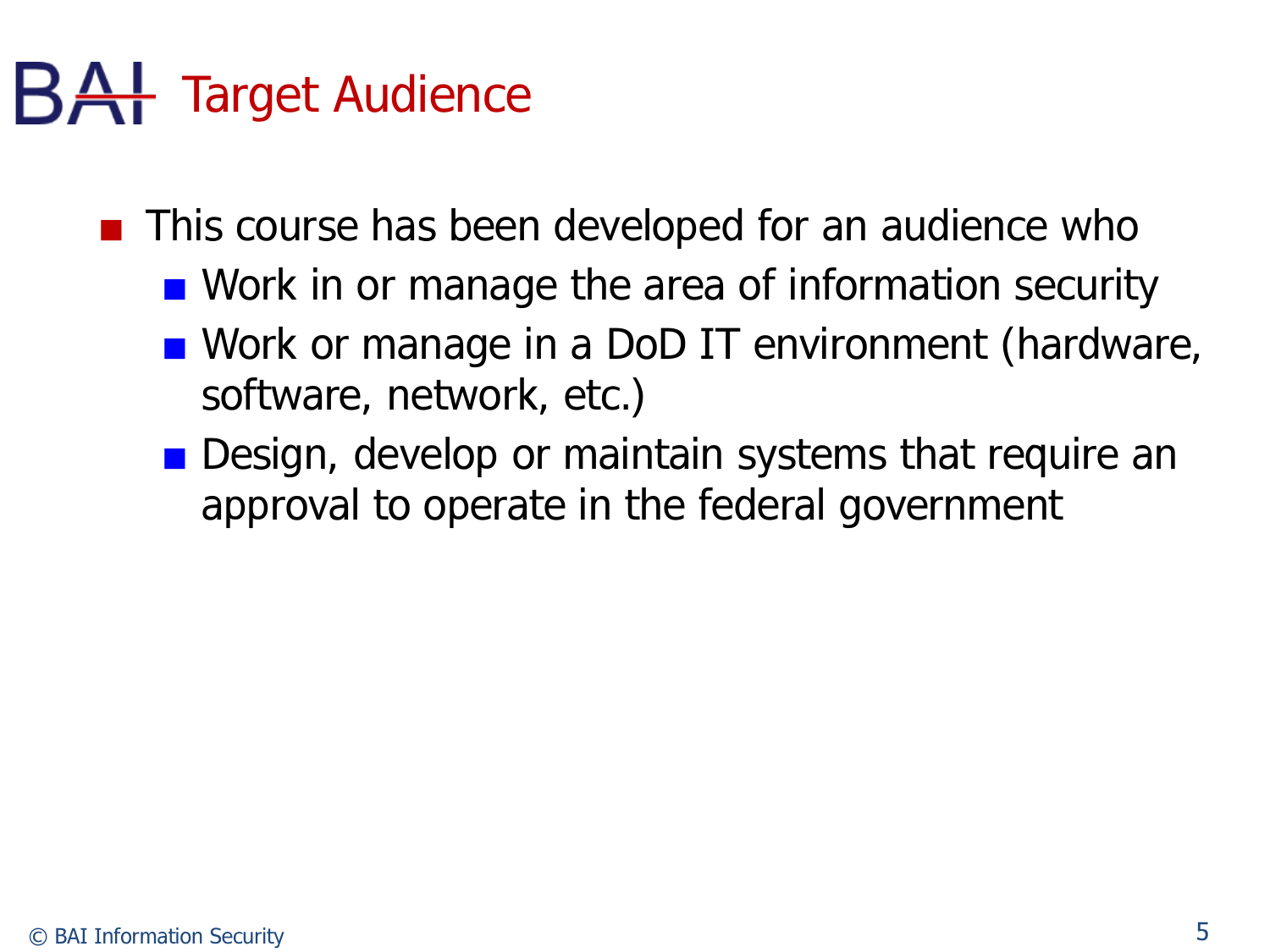

# Target Audience
This course has been developed for an audience who
Work in or manage the area of information security
Work or manage in a DoD IT environment (hardware, software, network, etc.)
Design, develop or maintain systems that require an approval to operate in the federal government